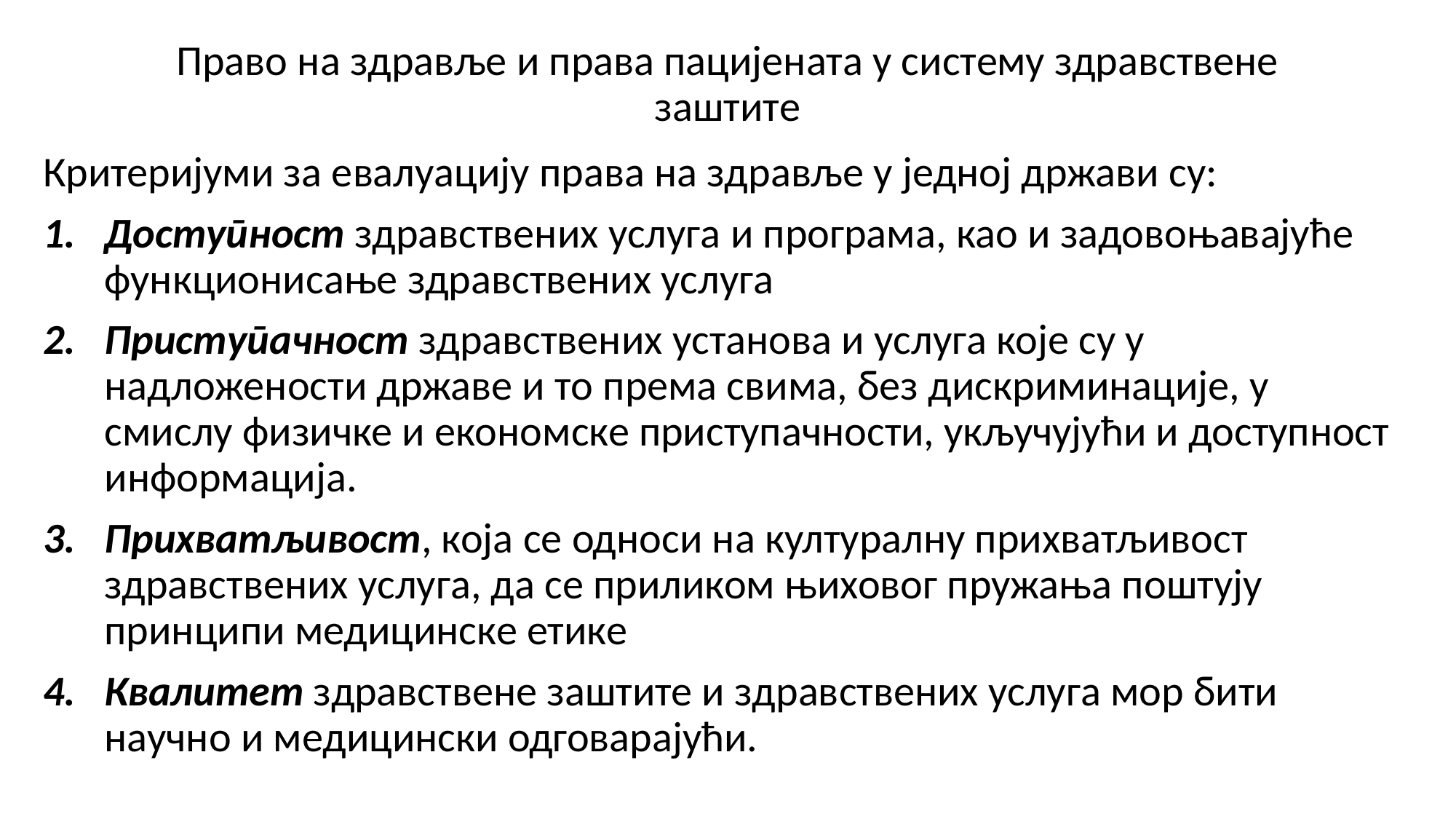

# Право на здравље и права пацијената у систему здравствене заштите
Критеријуми за евалуацију права на здравље у једној држави су:
Доступност здравствених услуга и програма, као и задовоњавајуће функционисање здравствених услуга
Приступачност здравствених установа и услуга које су у надложености државе и то према свима, без дискриминације, у смислу физичке и економске приступачности, укључујући и доступност информација.
Прихватљивост, која се односи на културалну прихватљивост здравствених услуга, да се приликом њиховог пружања поштују принципи медицинске етике
Квалитет здравствене заштите и здравствених услуга мор бити научно и медицински одговарајући.